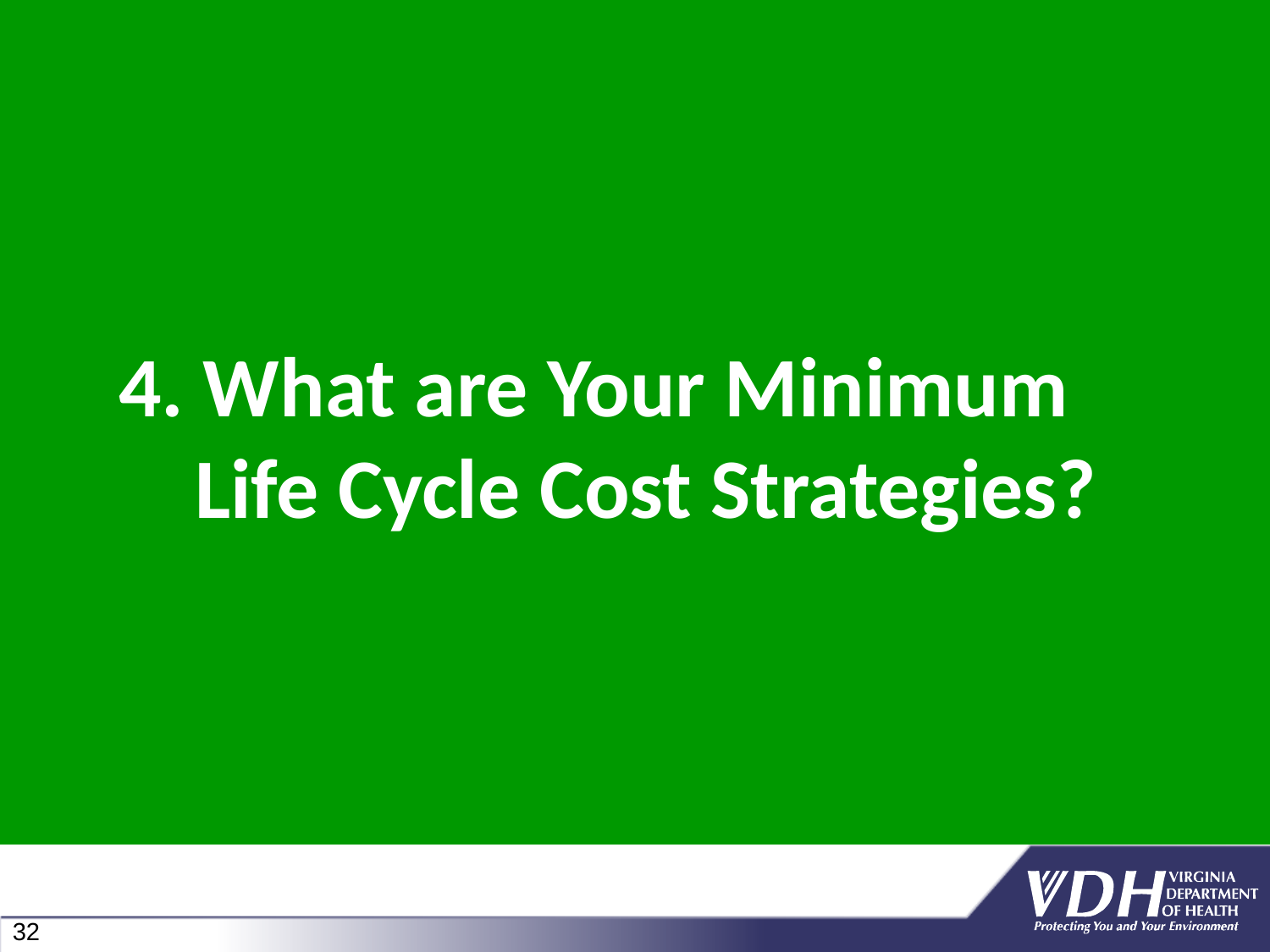

# 4. What are Your Minimum Life Cycle Cost Strategies?